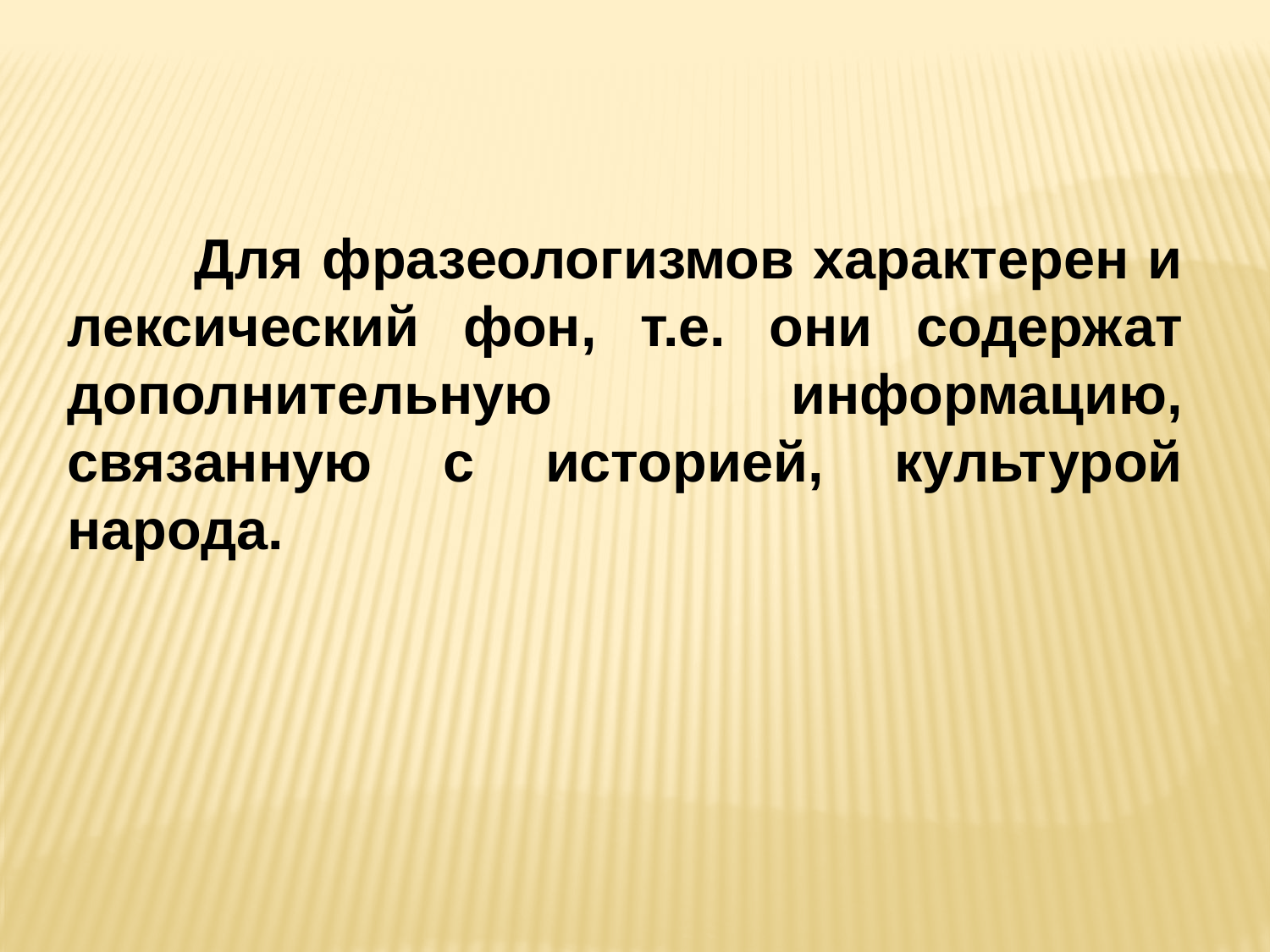

Для фразеологизмов характерен и лексический фон, т.е. они содержат дополнительную информацию, связанную с историей, культурой народа.